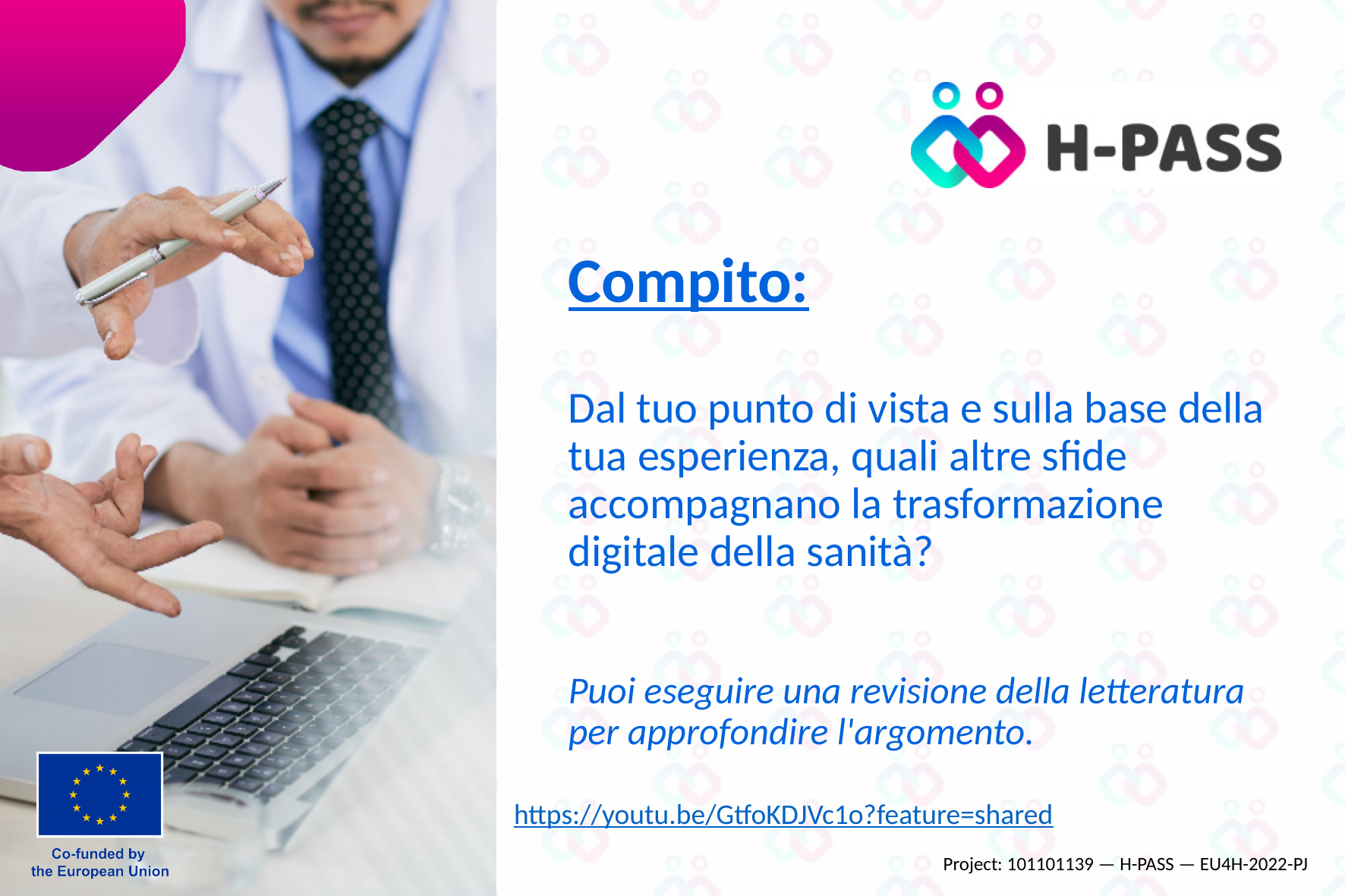

Compito:

Dal tuo punto di vista e sulla base della tua esperienza, quali altre sfide accompagnano la trasformazione digitale della sanità?

Puoi eseguire una revisione della letteratura per approfondire l'argomento.

https://youtu.be/GtfoKDJVc1o?feature=shared
Project: 101101139 — H-PASS — EU4H-2022-PJ